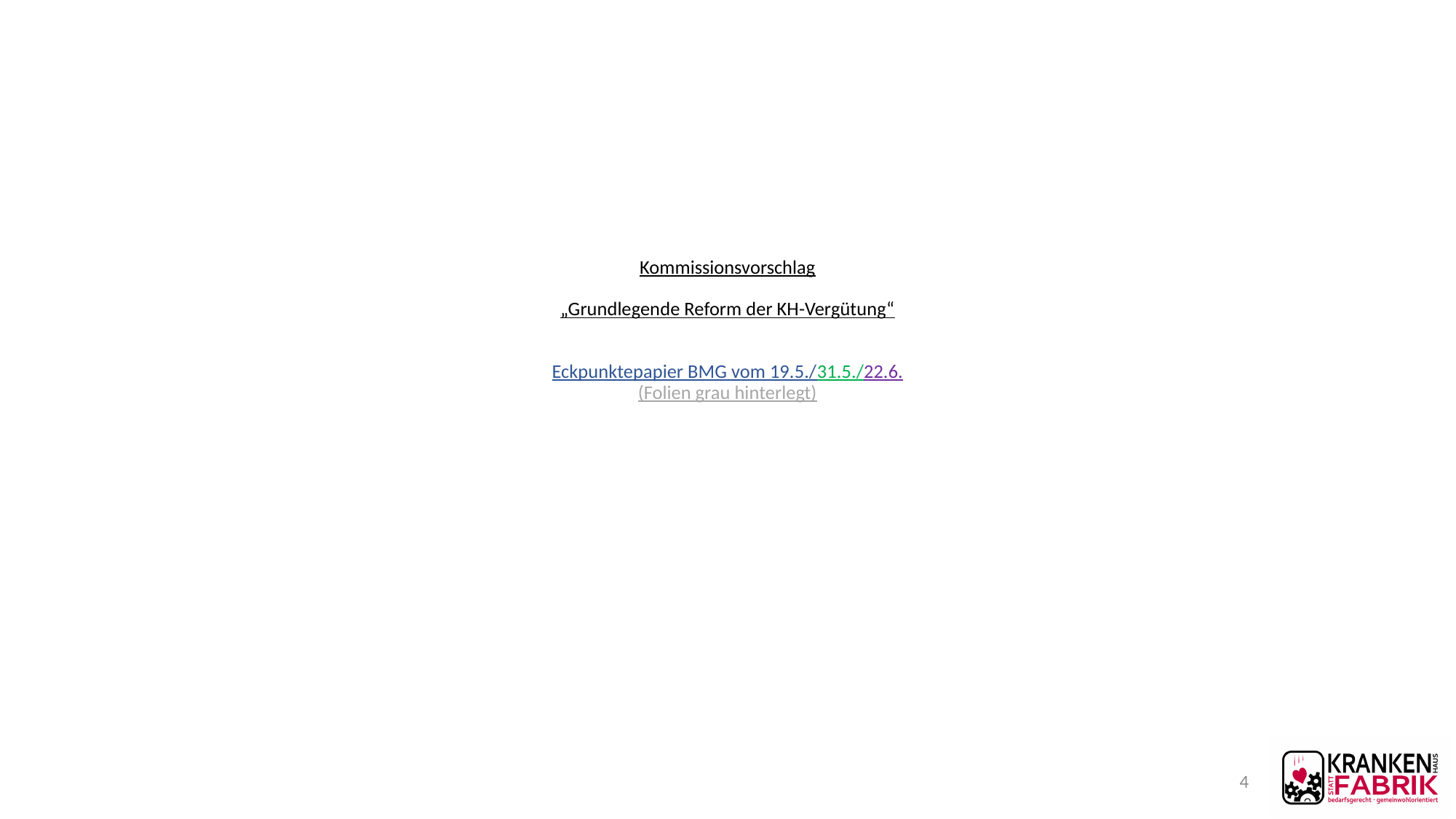

# Kommissionsvorschlag „Grundlegende Reform der KH-Vergütung“ Eckpunktepapier BMG vom 19.5./31.5./22.6. (Folien grau hinterlegt)
4